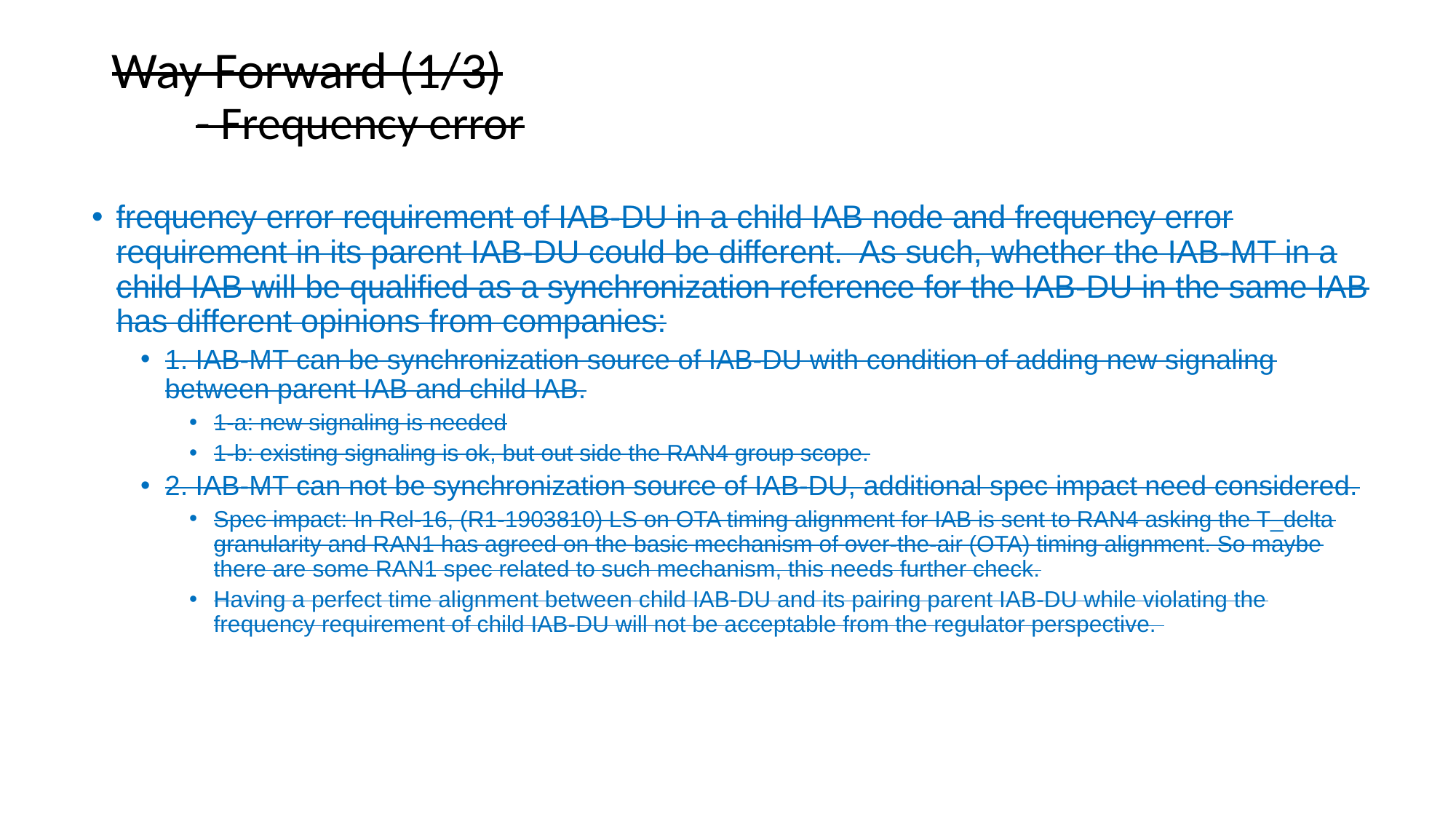

# Way Forward (1/3) - Frequency error
frequency error requirement of IAB-DU in a child IAB node and frequency error requirement in its parent IAB-DU could be different.  As such, whether the IAB-MT in a child IAB will be qualified as a synchronization reference for the IAB-DU in the same IAB has different opinions from companies:
1. IAB-MT can be synchronization source of IAB-DU with condition of adding new signaling between parent IAB and child IAB.
1-a: new signaling is needed
1-b: existing signaling is ok, but out side the RAN4 group scope.
2. IAB-MT can not be synchronization source of IAB-DU, additional spec impact need considered.
Spec impact: In Rel-16, (R1-1903810) LS on OTA timing alignment for IAB is sent to RAN4 asking the T_delta granularity and RAN1 has agreed on the basic mechanism of over-the-air (OTA) timing alignment. So maybe there are some RAN1 spec related to such mechanism, this needs further check.
Having a perfect time alignment between child IAB-DU and its pairing parent IAB-DU while violating the frequency requirement of child IAB-DU will not be acceptable from the regulator perspective.